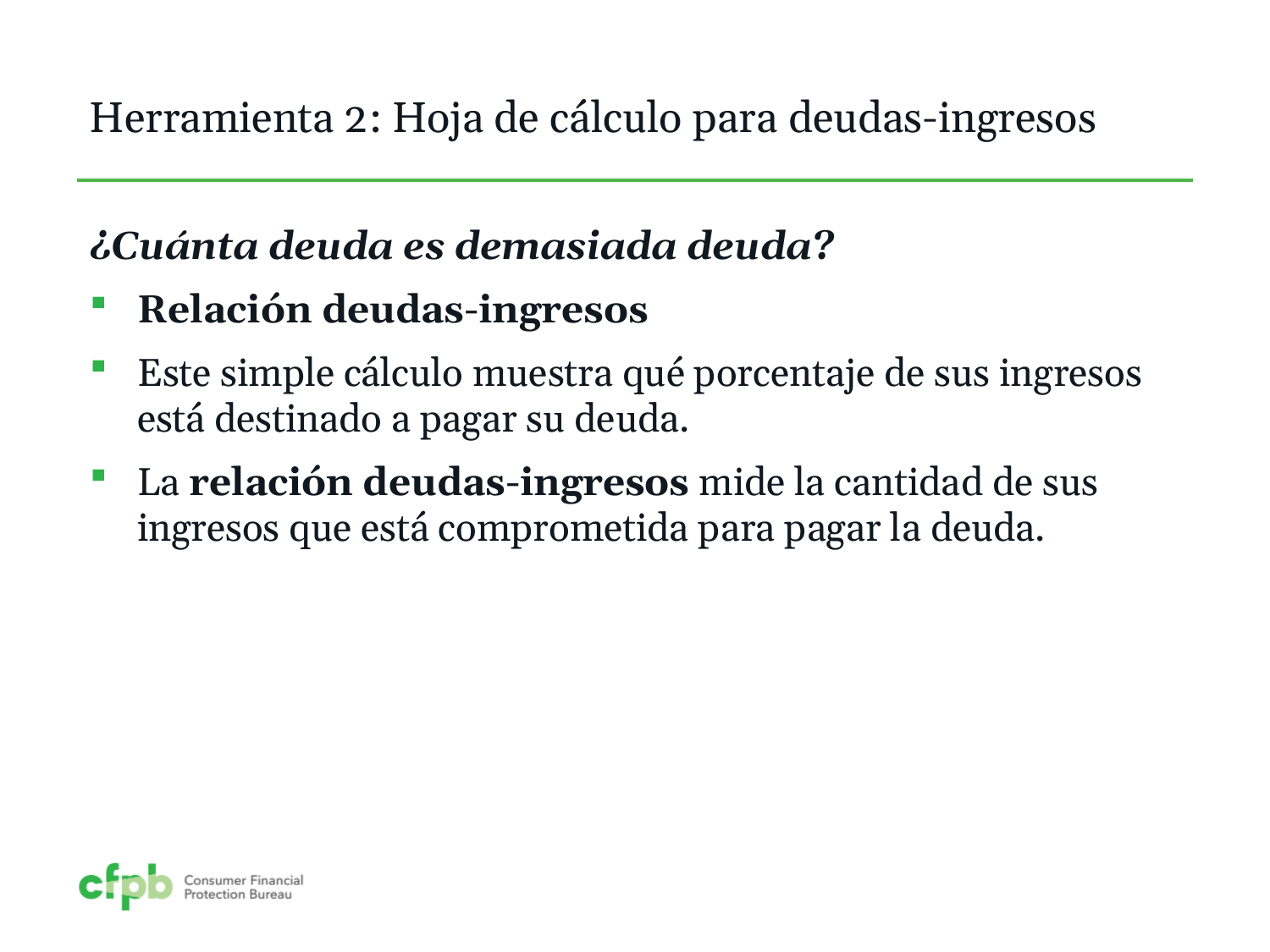

# Herramienta 2: Hoja de cálculo para deudas-ingresos
¿Cuánta deuda es demasiada deuda?
Relación deudas-ingresos
Este simple cálculo muestra qué porcentaje de sus ingresos está destinado a pagar su deuda.
La relación deudas-ingresos mide la cantidad de sus ingresos que está comprometida para pagar la deuda.